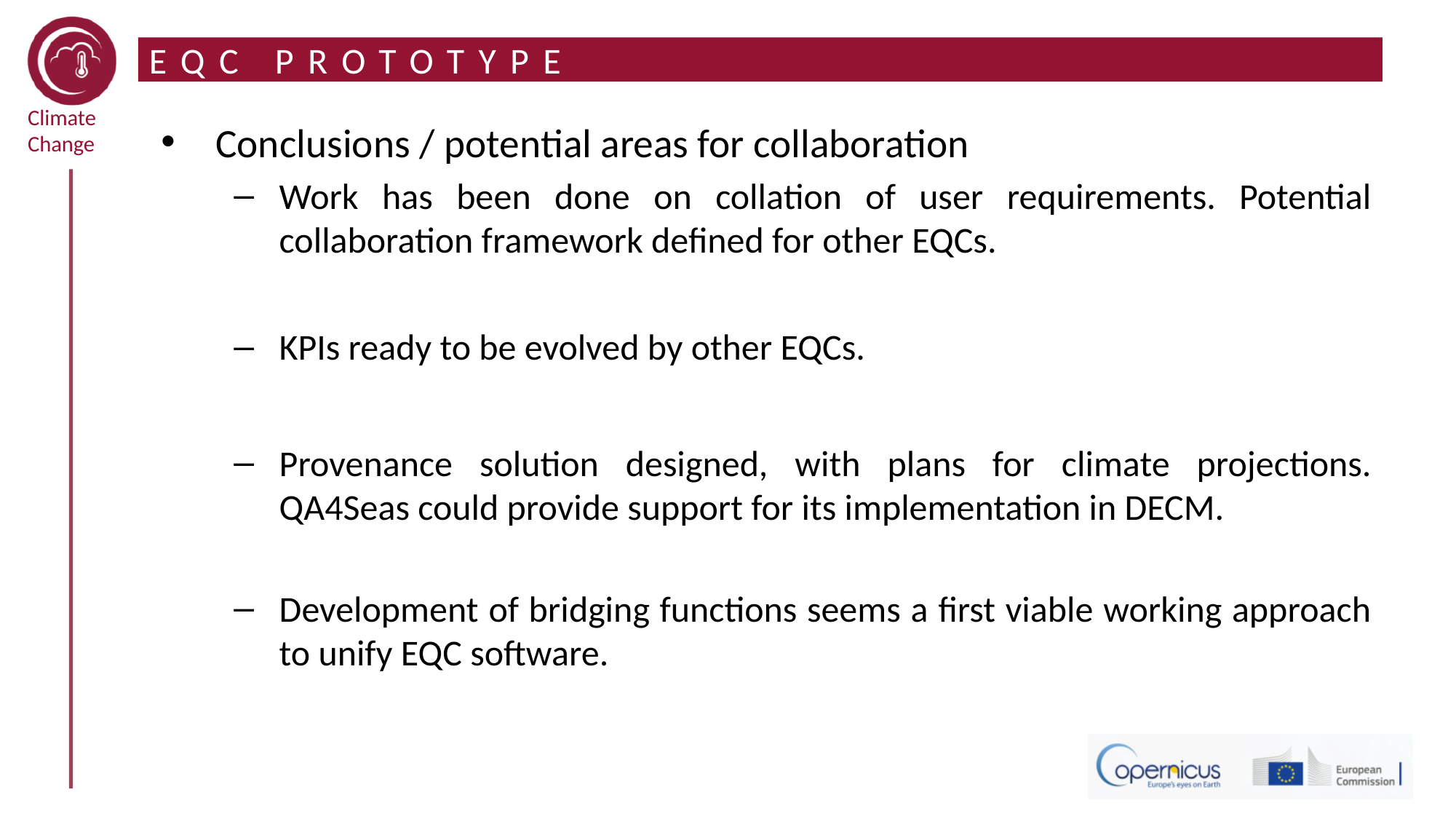

# EQC PROTOTYPE
Conclusions / potential areas for collaboration
Work has been done on collation of user requirements. Potential collaboration framework defined for other EQCs.

KPIs ready to be evolved by other EQCs.

Provenance solution designed, with plans for climate projections. QA4Seas could provide support for its implementation in DECM.

Development of bridging functions seems a first viable working approach to unify EQC software.